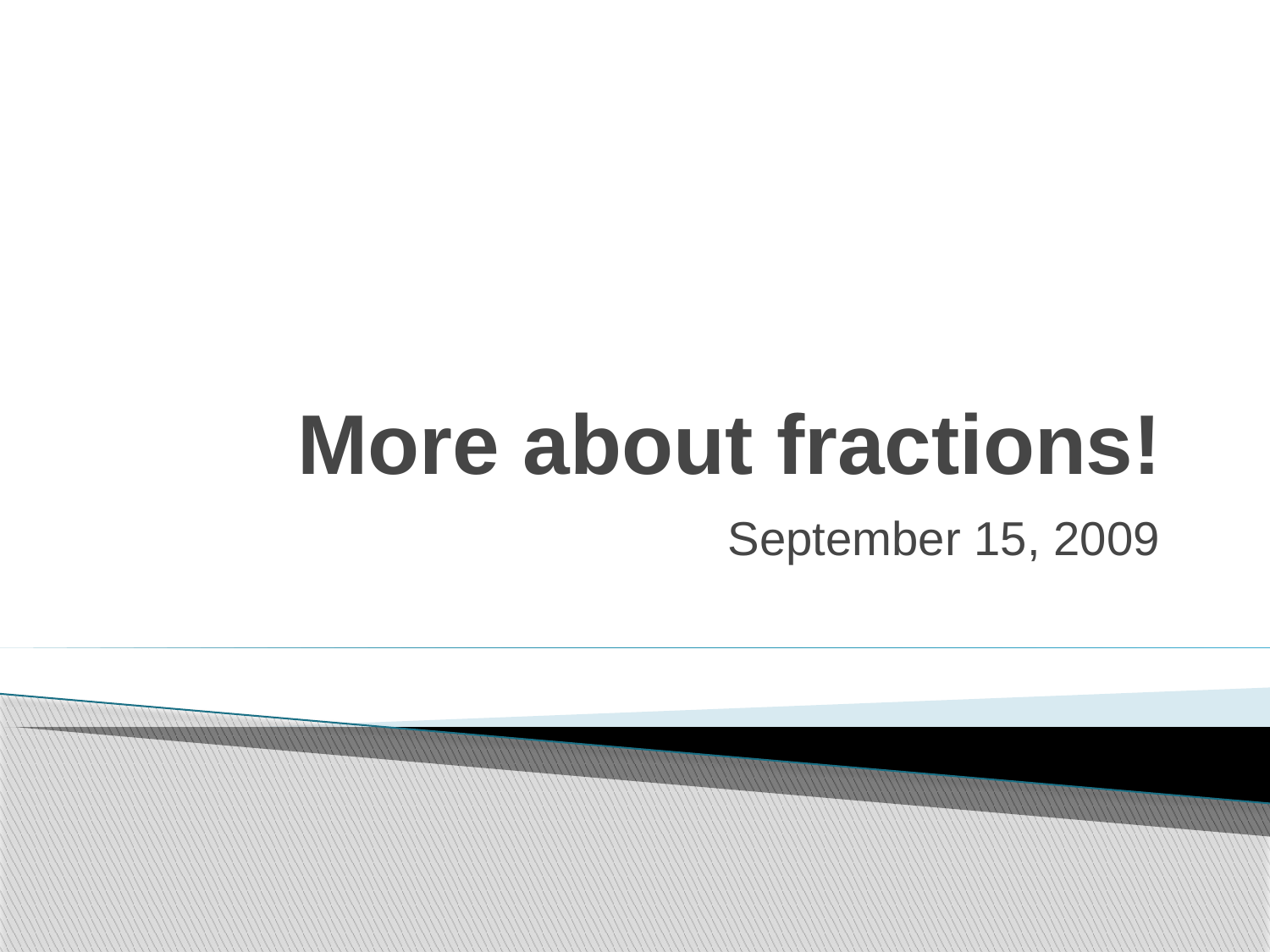

# More about fractions!
September 15, 2009